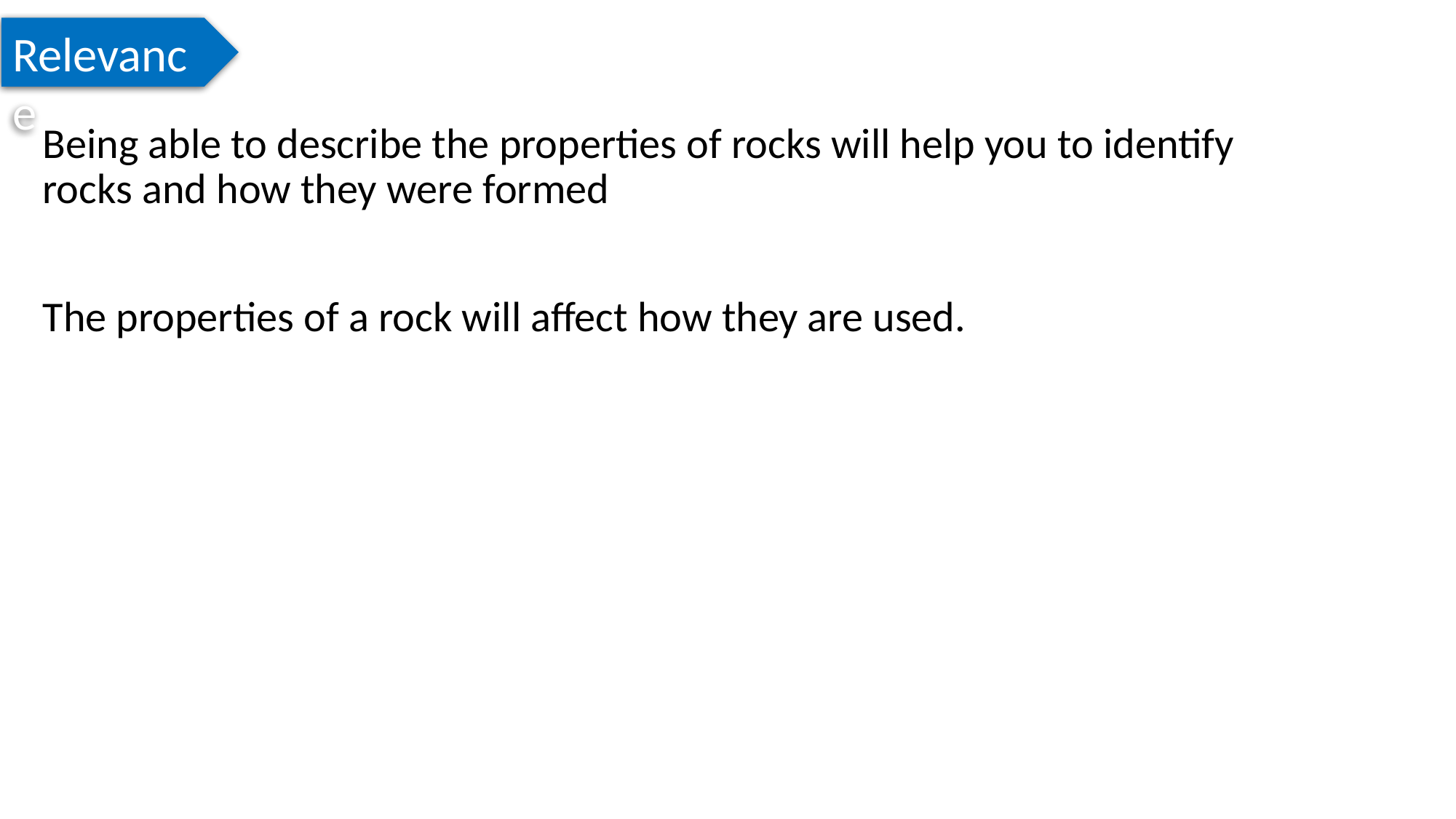

Relevance
Being able to describe the properties of rocks will help you to identify rocks and how they were formed

The properties of a rock will affect how they are used.